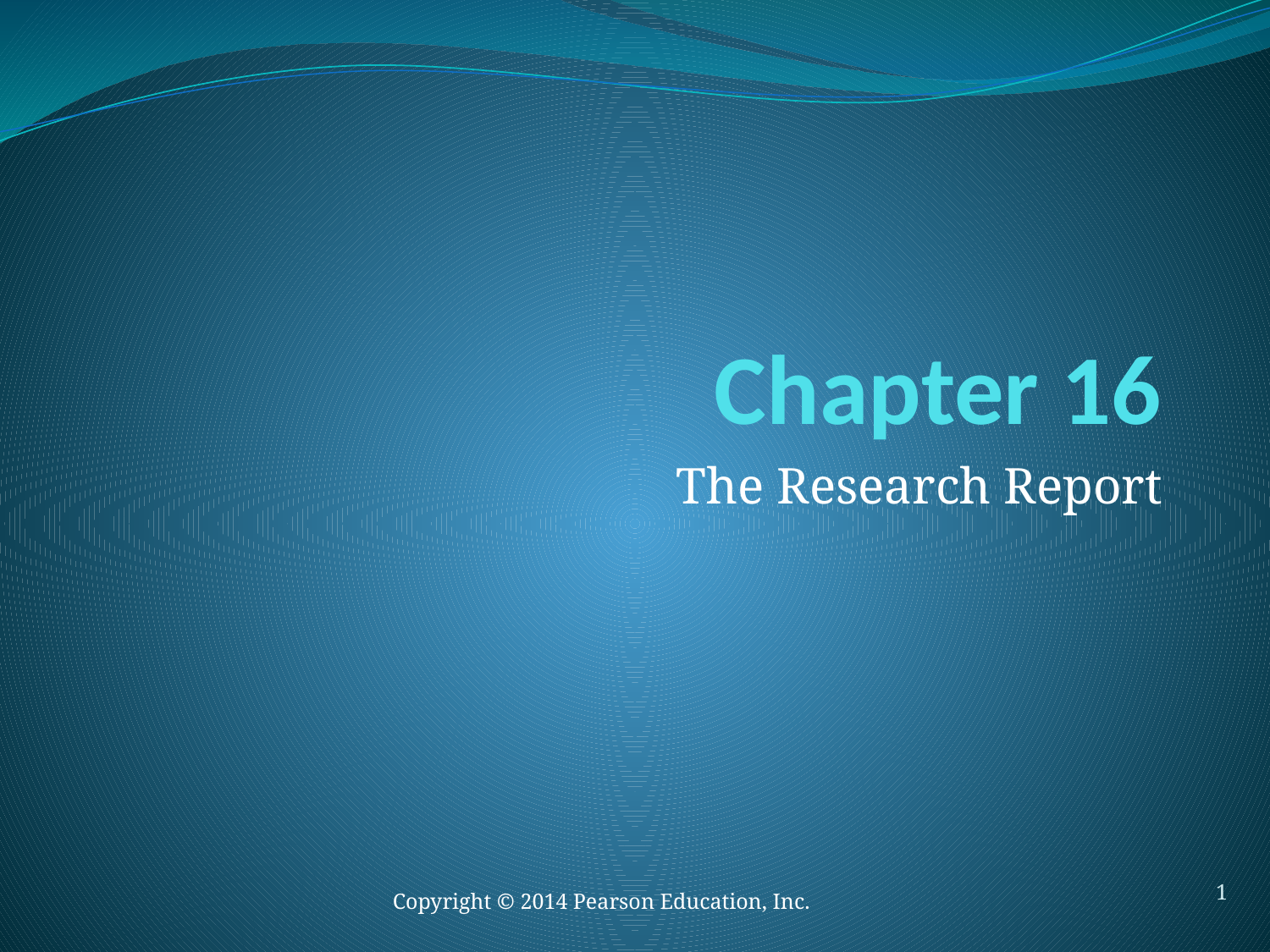

# Chapter 16
The Research Report
1
Copyright © 2014 Pearson Education, Inc.